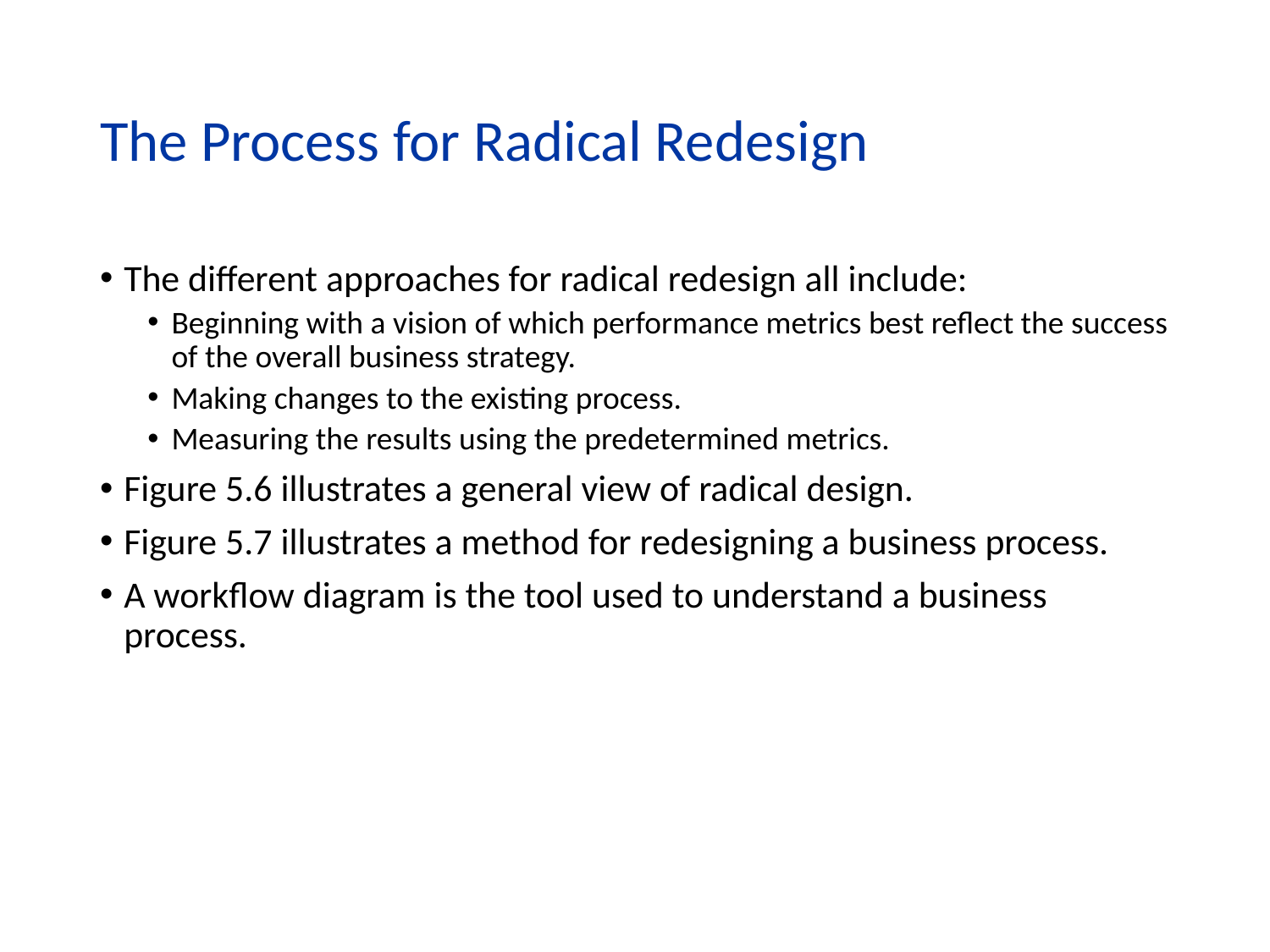

# The Process for Radical Redesign
The different approaches for radical redesign all include:
Beginning with a vision of which performance metrics best reflect the success of the overall business strategy.
Making changes to the existing process.
Measuring the results using the predetermined metrics.
Figure 5.6 illustrates a general view of radical design.
Figure 5.7 illustrates a method for redesigning a business process.
A workflow diagram is the tool used to understand a business process.